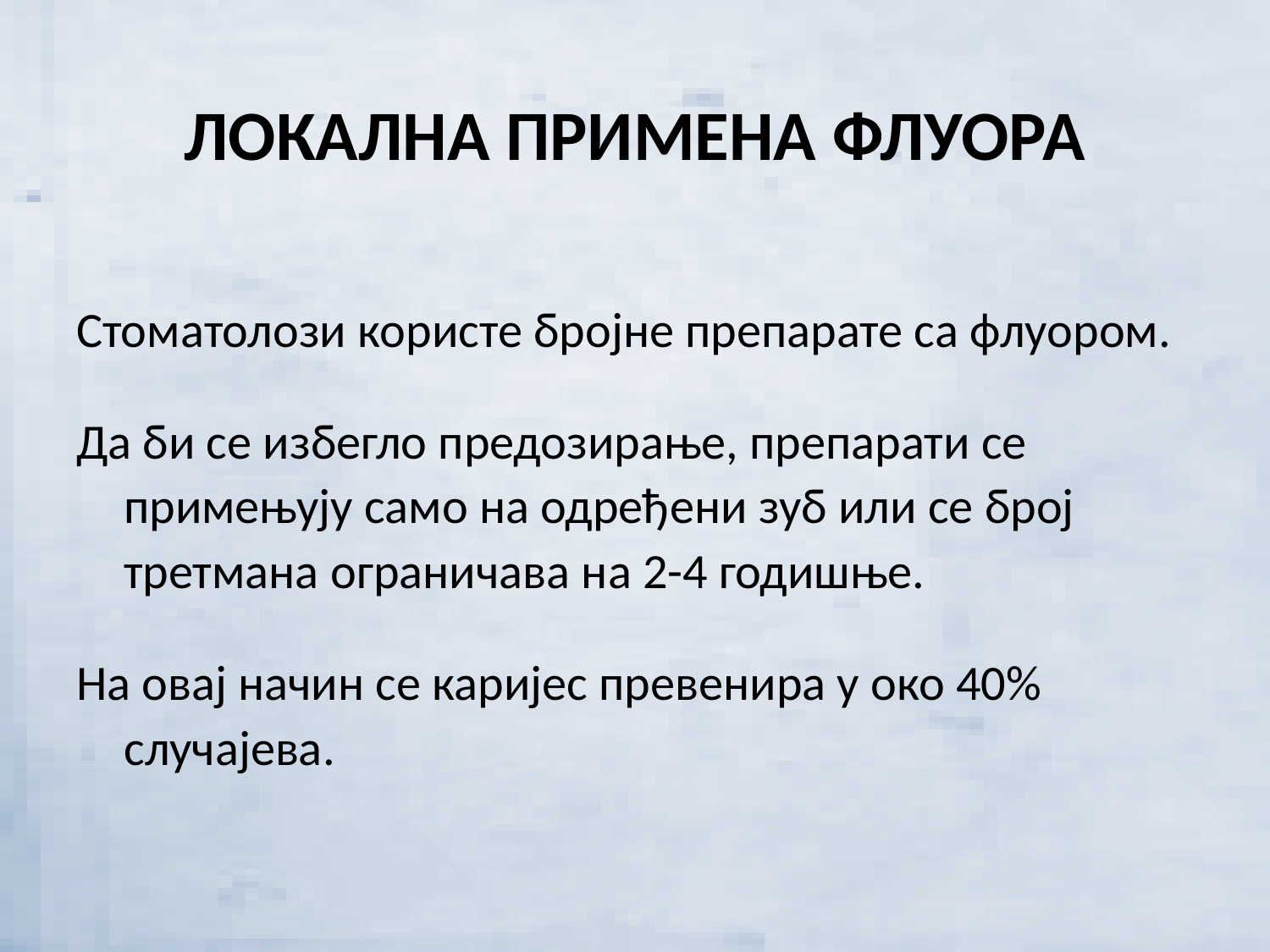

# ЛОКАЛНА ПРИМЕНА ФЛУОРА
Стоматолози користе бројне препарате са флуором.

Да би се избегло предозирање, препарати се примењују само на одређени зуб или се број третмана ограничава на 2-4 годишње.

На овај начин се каријес превенира у око 40% случајева.